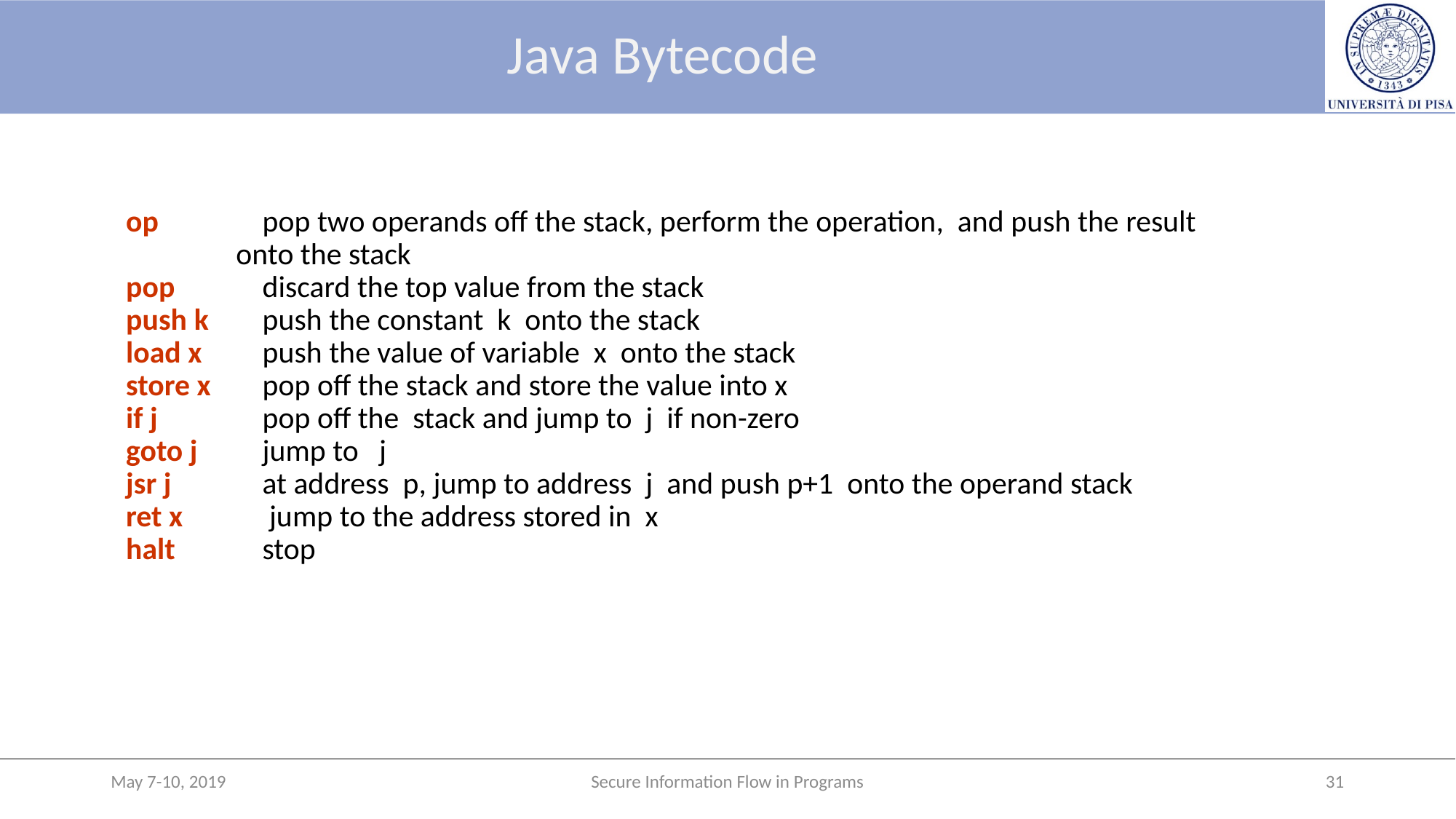

# Java Bytecode
op    	pop two operands off the stack, perform the operation,  and push the result
            onto the stack
pop 	discard the top value from the stack
push k  	push the constant  k  onto the stack
load x  	push the value of variable  x  onto the stack
store x 	pop off the stack and store the value into x
if j 	pop off the  stack and jump to  j  if non-zero
goto j 	jump to   j
jsr j  	at address  p, jump to address  j  and push p+1  onto the operand stack
ret x 	 jump to the address stored in  x
halt  	stop

May 7-10, 2019
Secure Information Flow in Programs
31